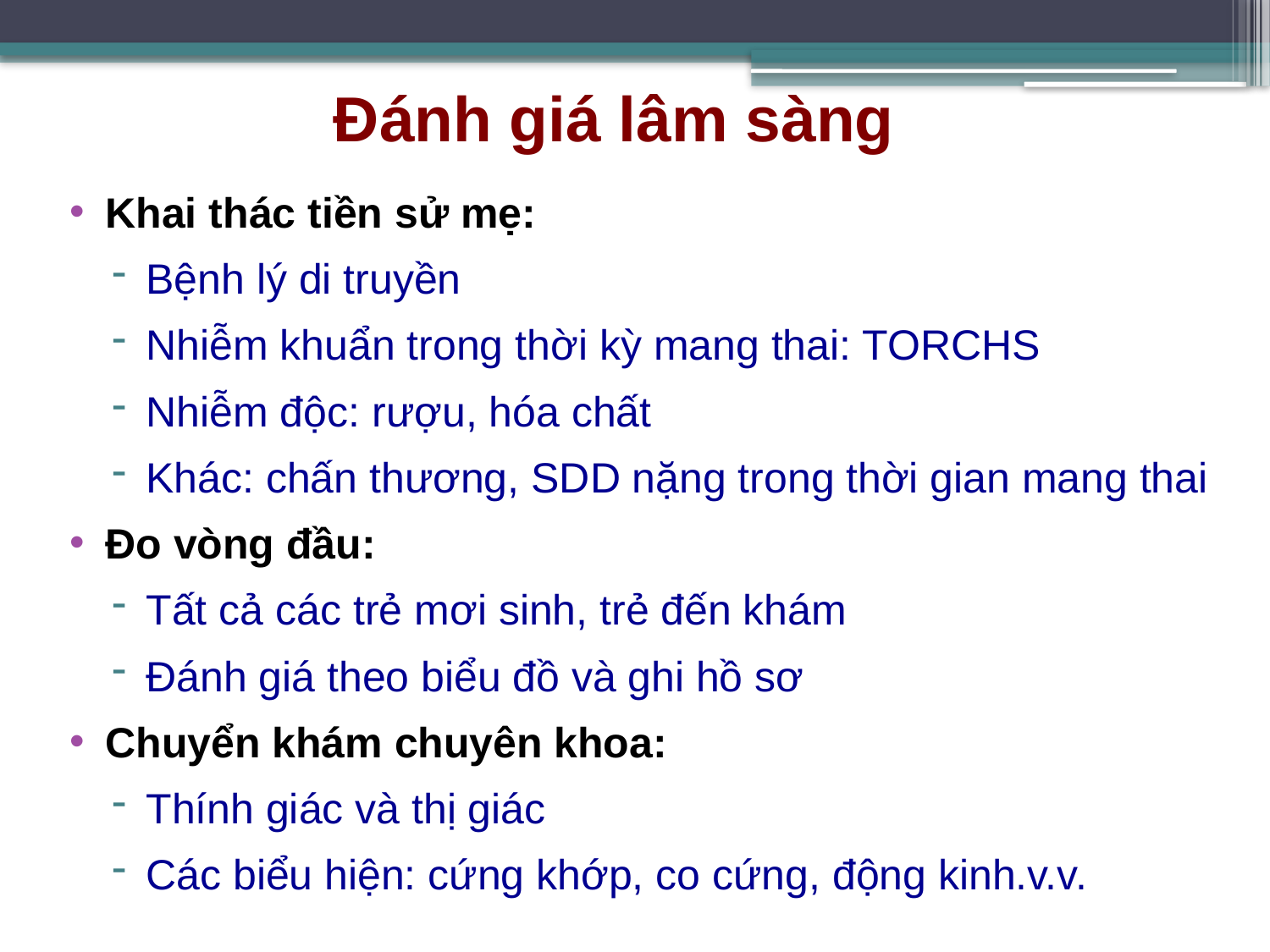

Đánh giá lâm sàng
Khai thác tiền sử mẹ:
Bệnh lý di truyền
Nhiễm khuẩn trong thời kỳ mang thai: TORCHS
Nhiễm độc: rượu, hóa chất
Khác: chấn thương, SDD nặng trong thời gian mang thai
Đo vòng đầu:
Tất cả các trẻ mơi sinh, trẻ đến khám
Đánh giá theo biểu đồ và ghi hồ sơ
Chuyển khám chuyên khoa:
Thính giác và thị giác
Các biểu hiện: cứng khớp, co cứng, động kinh.v.v.